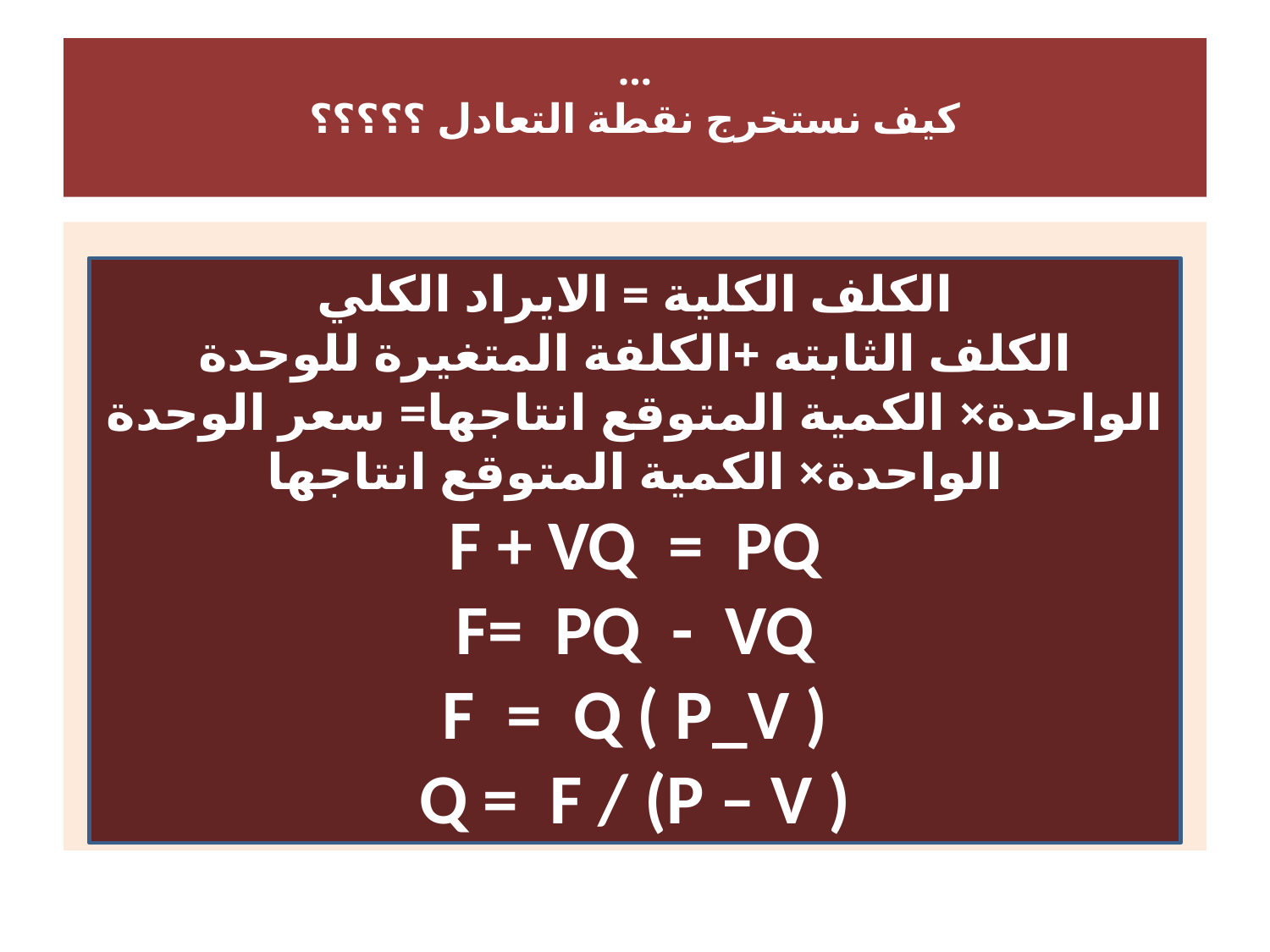

# ... كيف نستخرج نقطة التعادل ؟؟؟؟؟

الكلف الكلية = الايراد الكلي
الكلف الثابته +الكلفة المتغيرة للوحدة الواحدة× الكمية المتوقع انتاجها= سعر الوحدة الواحدة× الكمية المتوقع انتاجها
F + VQ  =  PQ
F=  PQ  -  VQ
F  =  Q ( P_V )
Q =  F / (P – V )